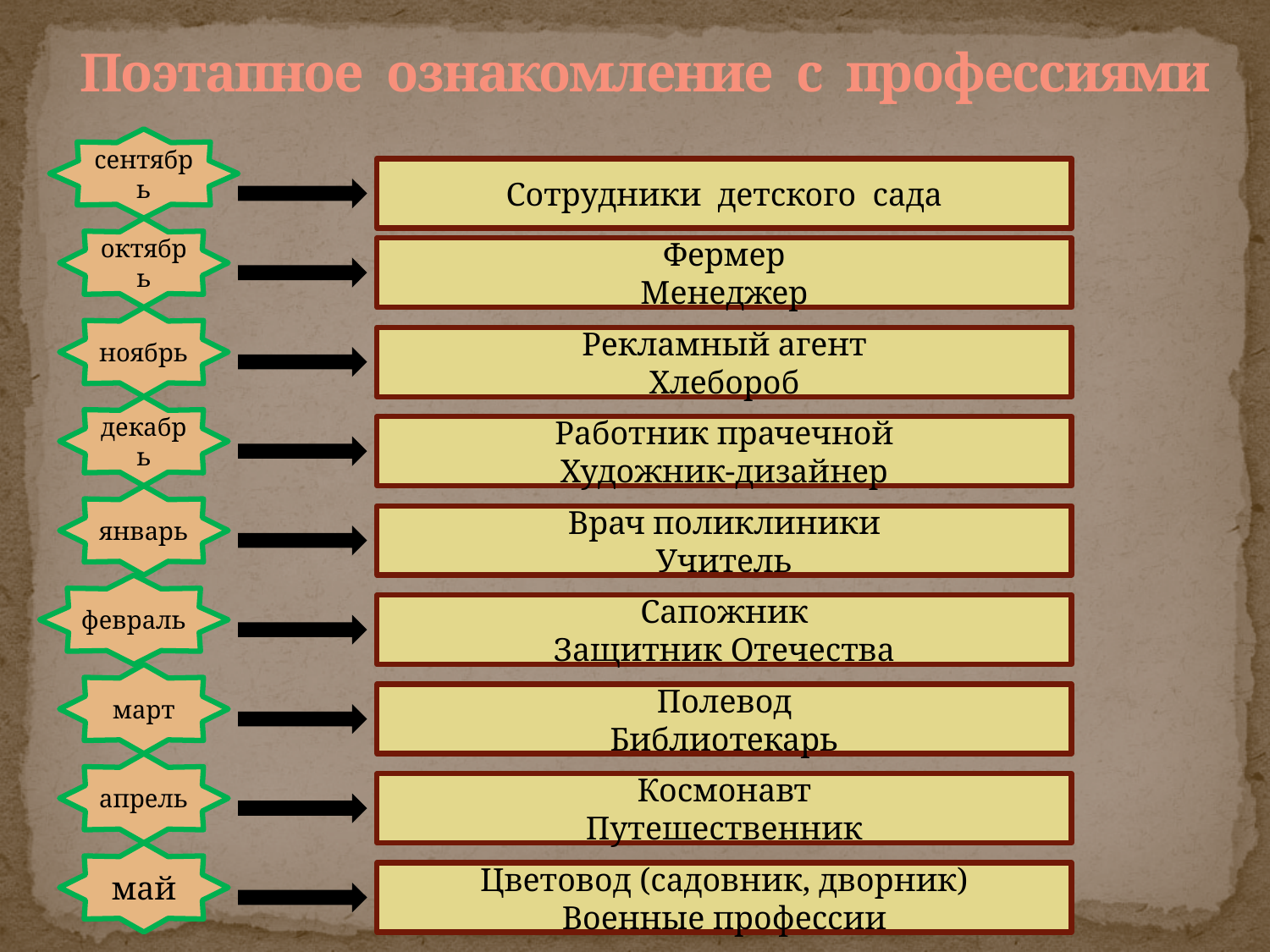

# Поэтапное  ознакомление  с  профессиями
сентябрь
Сотрудники  детского  сада

октябрь
Фермер
Менеджер

ноябрь
Рекламный агент
Хлебороб

декабрь
Работник прачечной
Художник-дизайнер

январь
Врач поликлиники
Учитель

февраль
Сапожник
Защитник Отечества

март
Полевод
Библиотекарь

апрель
Космонавт
Путешественник

май
Цветовод (садовник, дворник)
Военные профессии